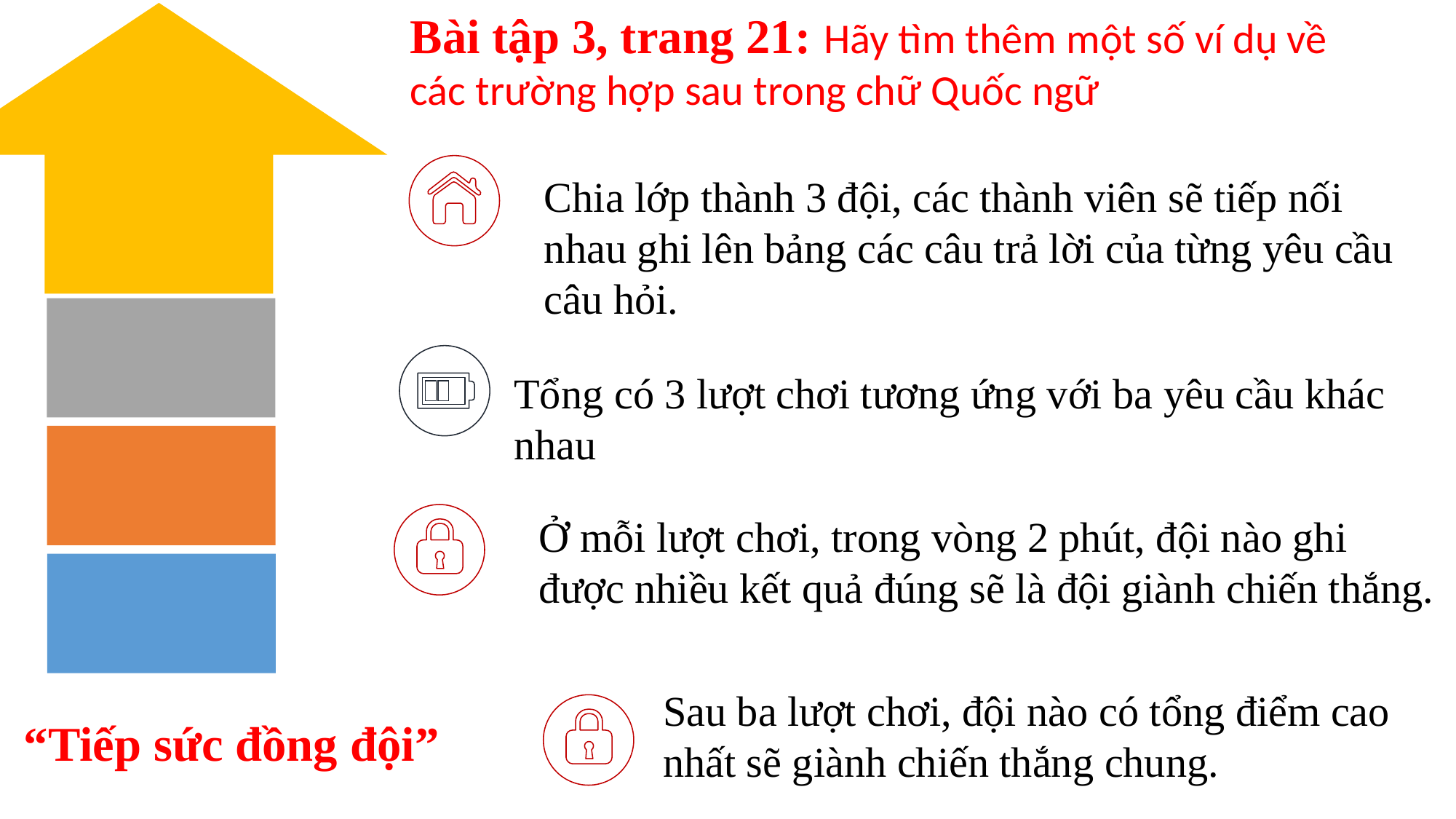

Bài tập 3, trang 21: Hãy tìm thêm một số ví dụ về các trường hợp sau trong chữ Quốc ngữ

Chia lớp thành 3 đội, các thành viên sẽ tiếp nối nhau ghi lên bảng các câu trả lời của từng yêu cầu câu hỏi.

Tổng có 3 lượt chơi tương ứng với ba yêu cầu khác nhau

Ở mỗi lượt chơi, trong vòng 2 phút, đội nào ghi được nhiều kết quả đúng sẽ là đội giành chiến thắng.
Sau ba lượt chơi, đội nào có tổng điểm cao nhất sẽ giành chiến thắng chung.

“Tiếp sức đồng đội”